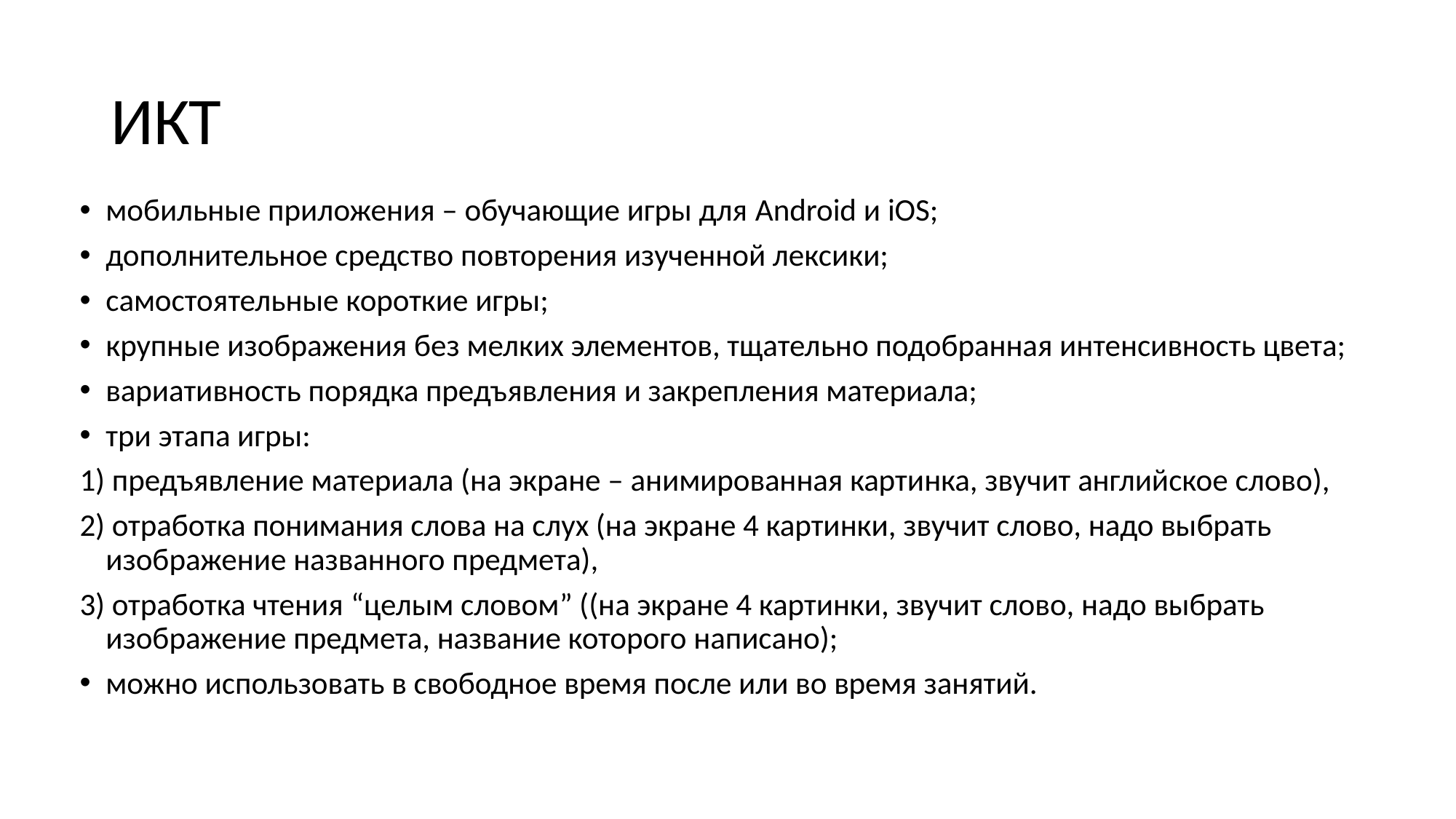

# ИКТ
мобильные приложения – обучающие игры для Android и iOS;
дополнительное средство повторения изученной лексики;
самостоятельные короткие игры;
крупные изображения без мелких элементов, тщательно подобранная интенсивность цвета;
вариативность порядка предъявления и закрепления материала;
три этапа игры:
1) предъявление материала (на экране – анимированная картинка, звучит английское слово),
2) отработка понимания слова на слух (на экране 4 картинки, звучит слово, надо выбрать изображение названного предмета),
3) отработка чтения “целым словом” ((на экране 4 картинки, звучит слово, надо выбрать изображение предмета, название которого написано);
можно использовать в свободное время после или во время занятий.